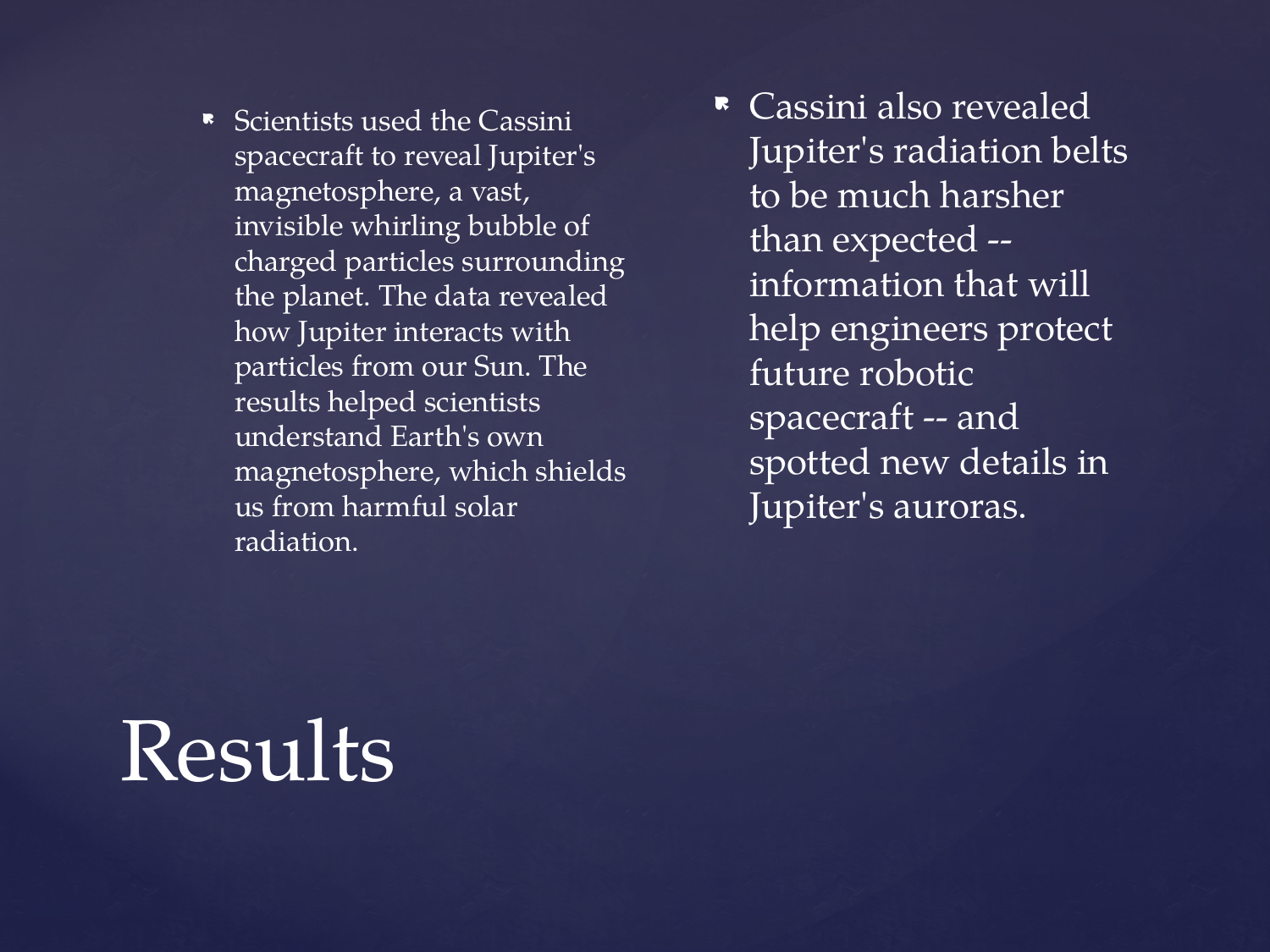

Scientists used the Cassini spacecraft to reveal Jupiter's magnetosphere, a vast, invisible whirling bubble of charged particles surrounding the planet. The data revealed how Jupiter interacts with particles from our Sun. The results helped scientists understand Earth's own magnetosphere, which shields us from harmful solar radiation.
Cassini also revealed Jupiter's radiation belts to be much harsher than expected -- information that will help engineers protect future robotic spacecraft -- and spotted new details in Jupiter's auroras.

# Results